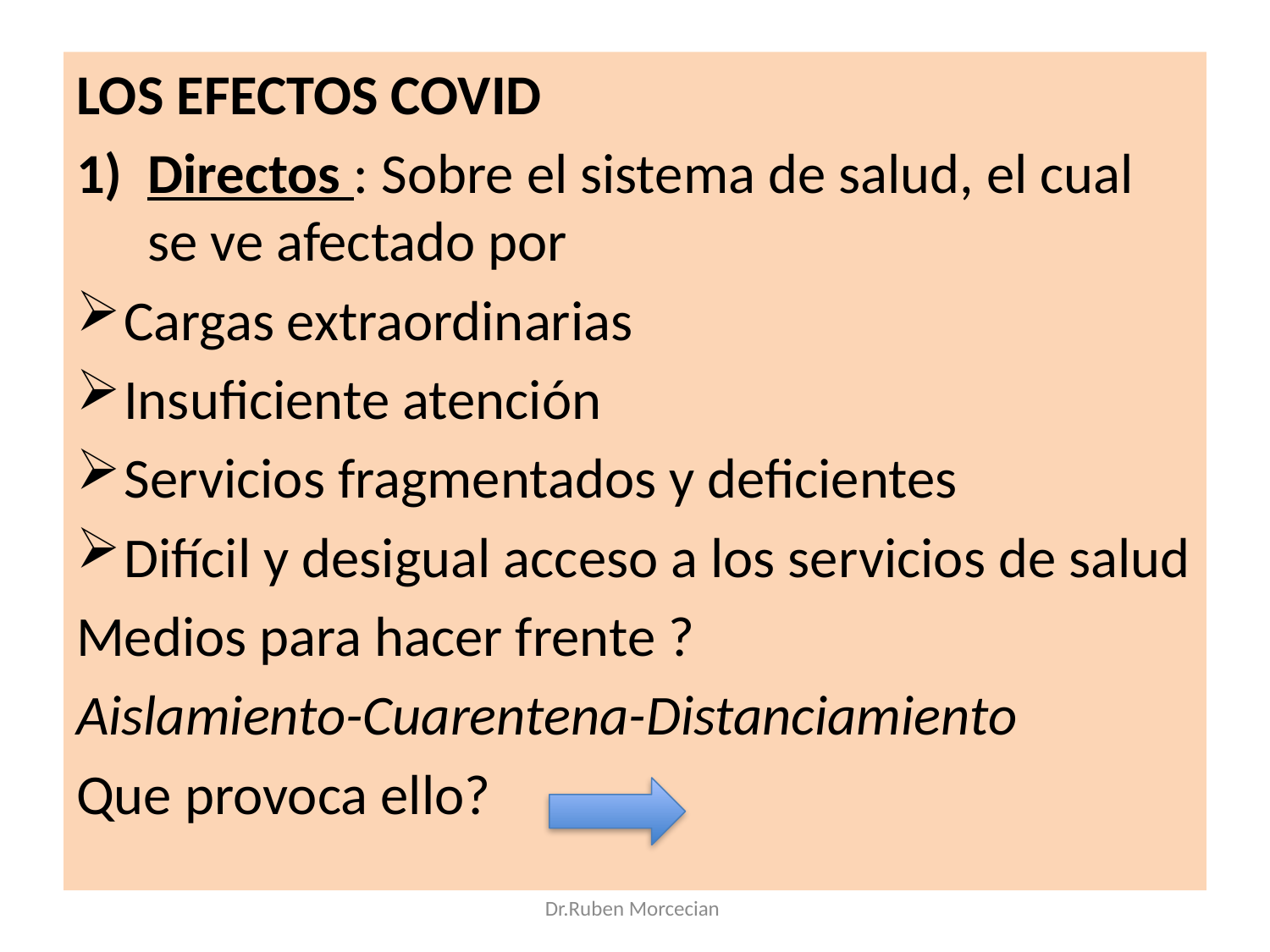

LOS EFECTOS COVID
Directos : Sobre el sistema de salud, el cual se ve afectado por
Cargas extraordinarias
Insuficiente atención
Servicios fragmentados y deficientes
Difícil y desigual acceso a los servicios de salud
Medios para hacer frente ?
Aislamiento-Cuarentena-Distanciamiento
Que provoca ello?

Dr.Ruben Morcecian